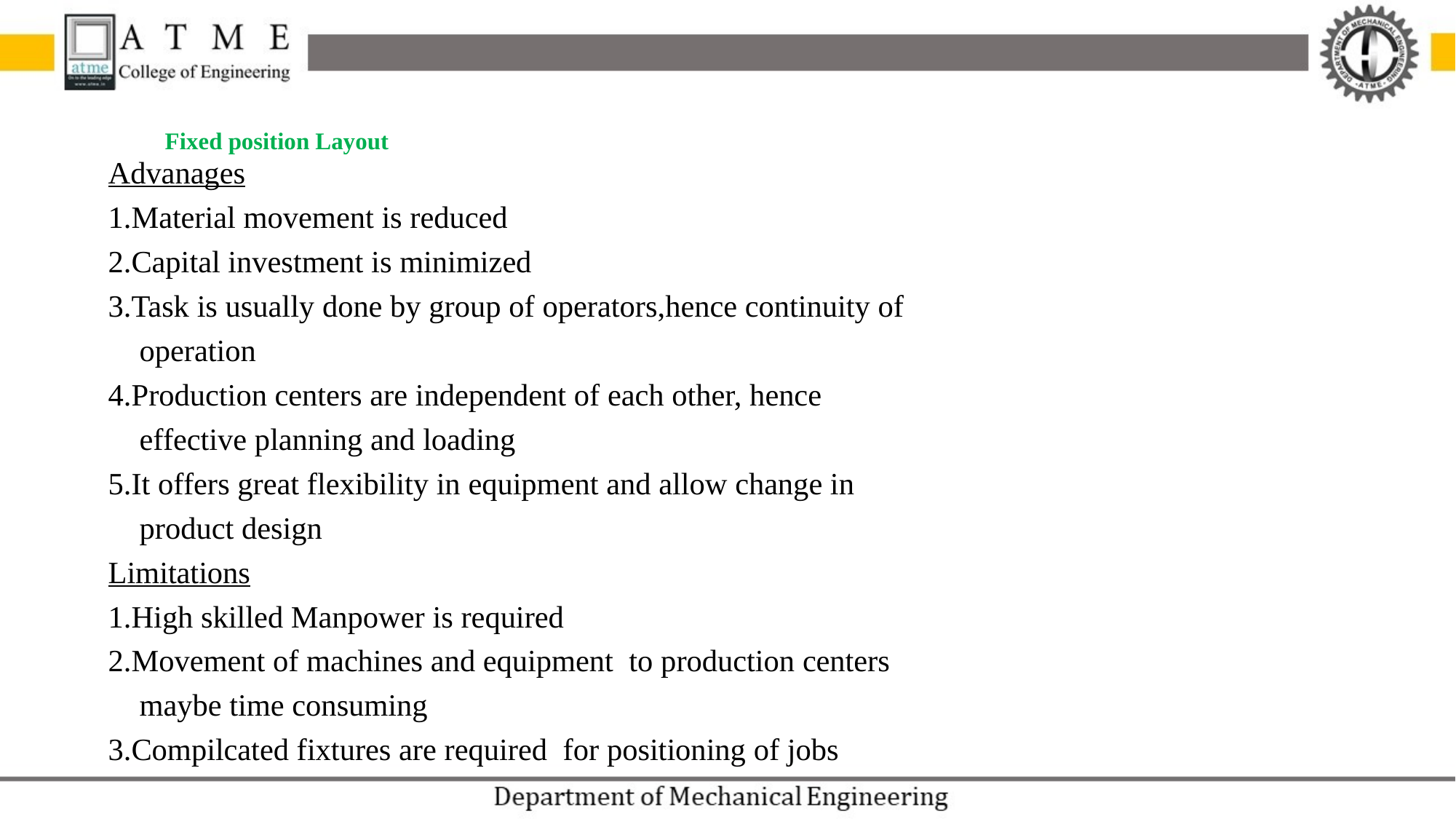

# Fixed position Layout
Advanages
1.Material movement is reduced
2.Capital investment is minimized
3.Task is usually done by group of operators,hence continuity of
    operation
4.Production centers are independent of each other, hence
    effective planning and loading
5.It offers great flexibility in equipment and allow change in
    product design
Limitations
1.High skilled Manpower is required
2.Movement of machines and equipment  to production centers
    maybe time consuming
3.Compilcated fixtures are required  for positioning of jobs